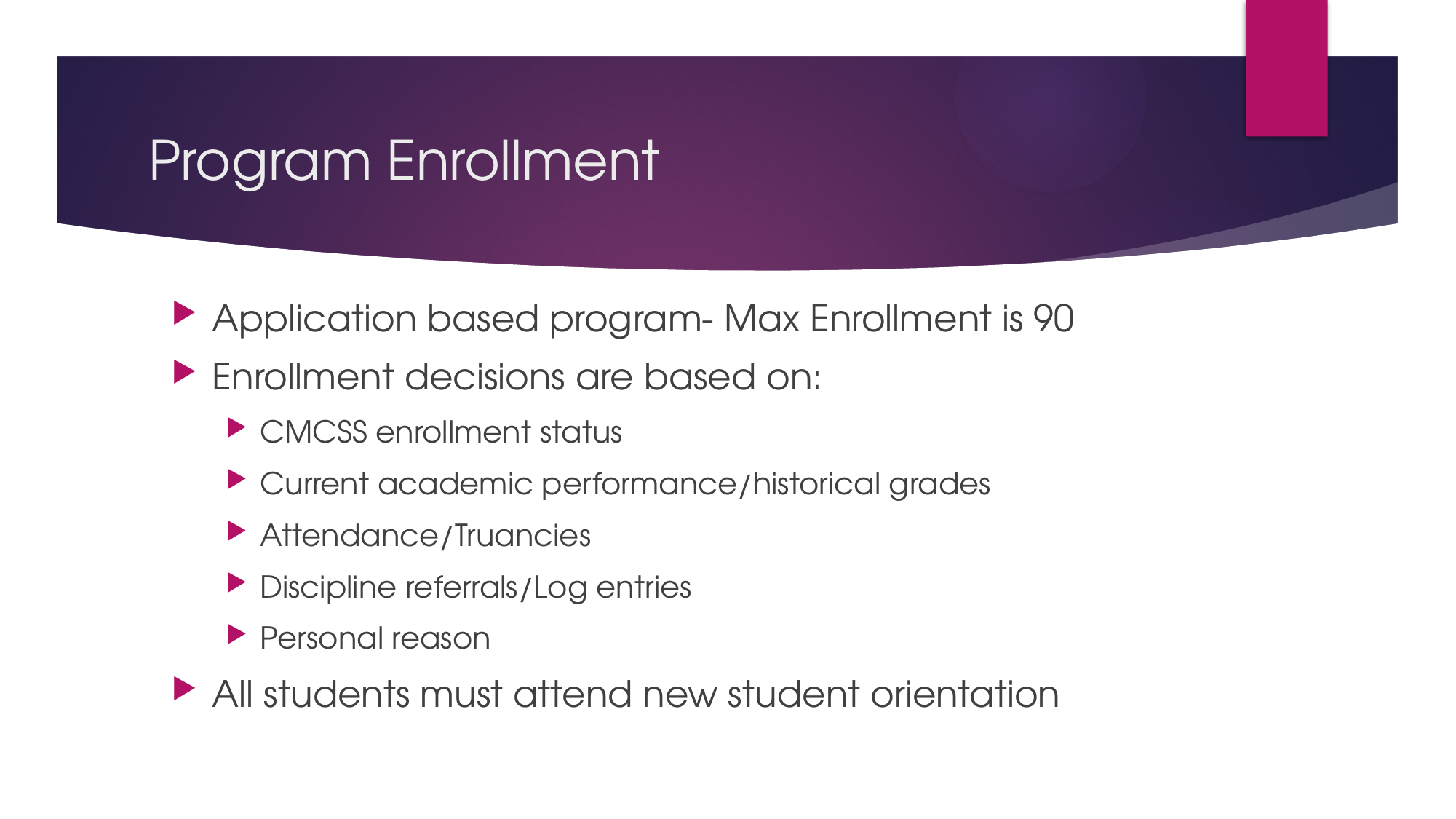

# Program Enrollment
Application based program- Max Enrollment is 90
Enrollment decisions are based on:
CMCSS enrollment status
Current academic performance/historical grades
Attendance/Truancies
Discipline referrals/Log entries
Personal reason
All students must attend new student orientation

 students begin at the start of each semestermester transfers are available with approval